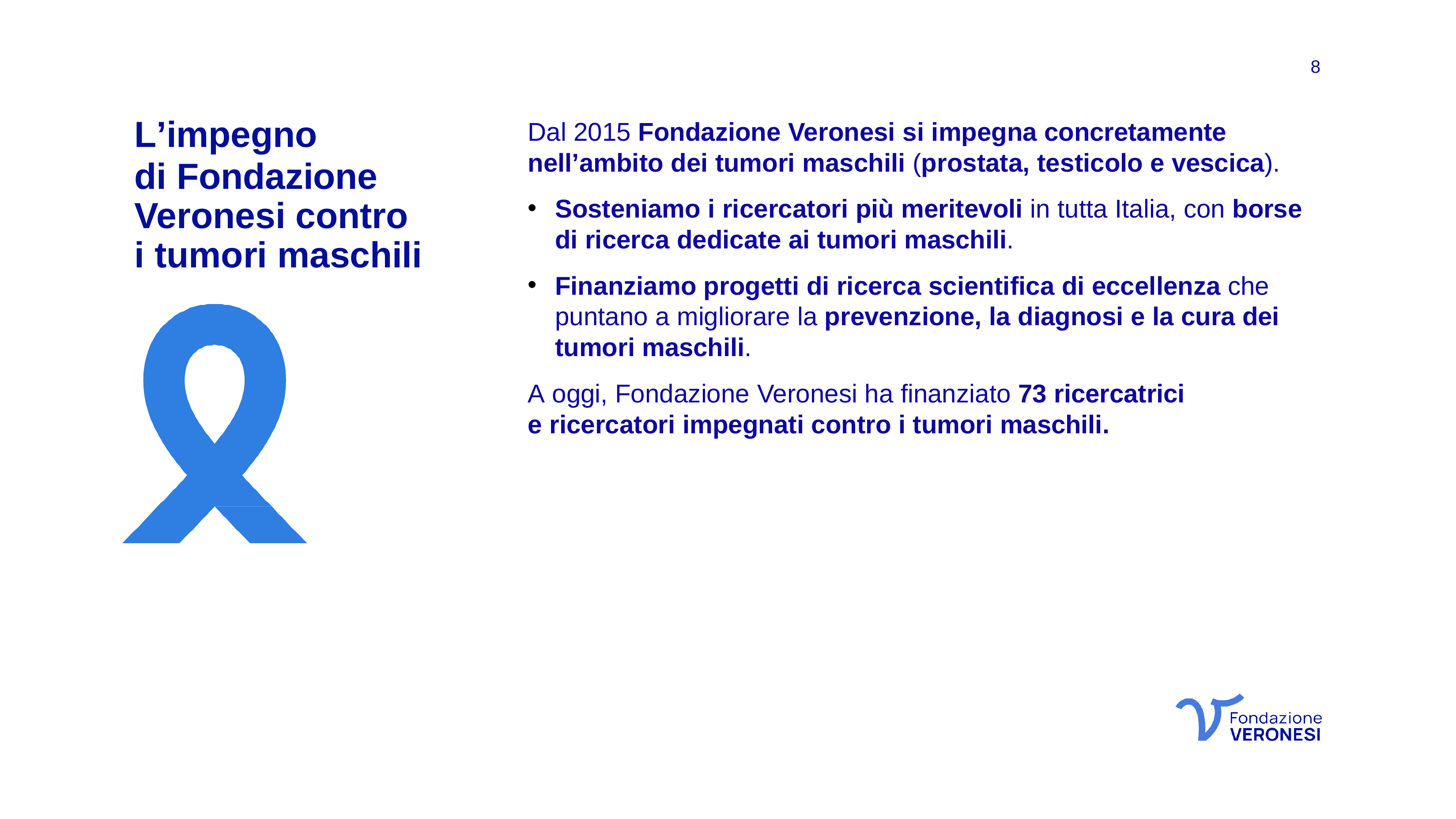

8
# L’impegno
di Fondazione Veronesi contro i tumori maschili
Dal 2015 Fondazione Veronesi si impegna concretamente
nell’ambito dei tumori maschili (prostata, testicolo e vescica).
Sosteniamo i ricercatori più meritevoli in tutta Italia, con borse di ricerca dedicate ai tumori maschili.
Finanziamo progetti di ricerca scientifica di eccellenza che puntano a migliorare la prevenzione, la diagnosi e la cura dei tumori maschili.

A oggi, Fondazione Veronesi ha finanziato 73 ricercatrici e ricercatori impegnati contro i tumori maschili.
fondazioneveronesi.it